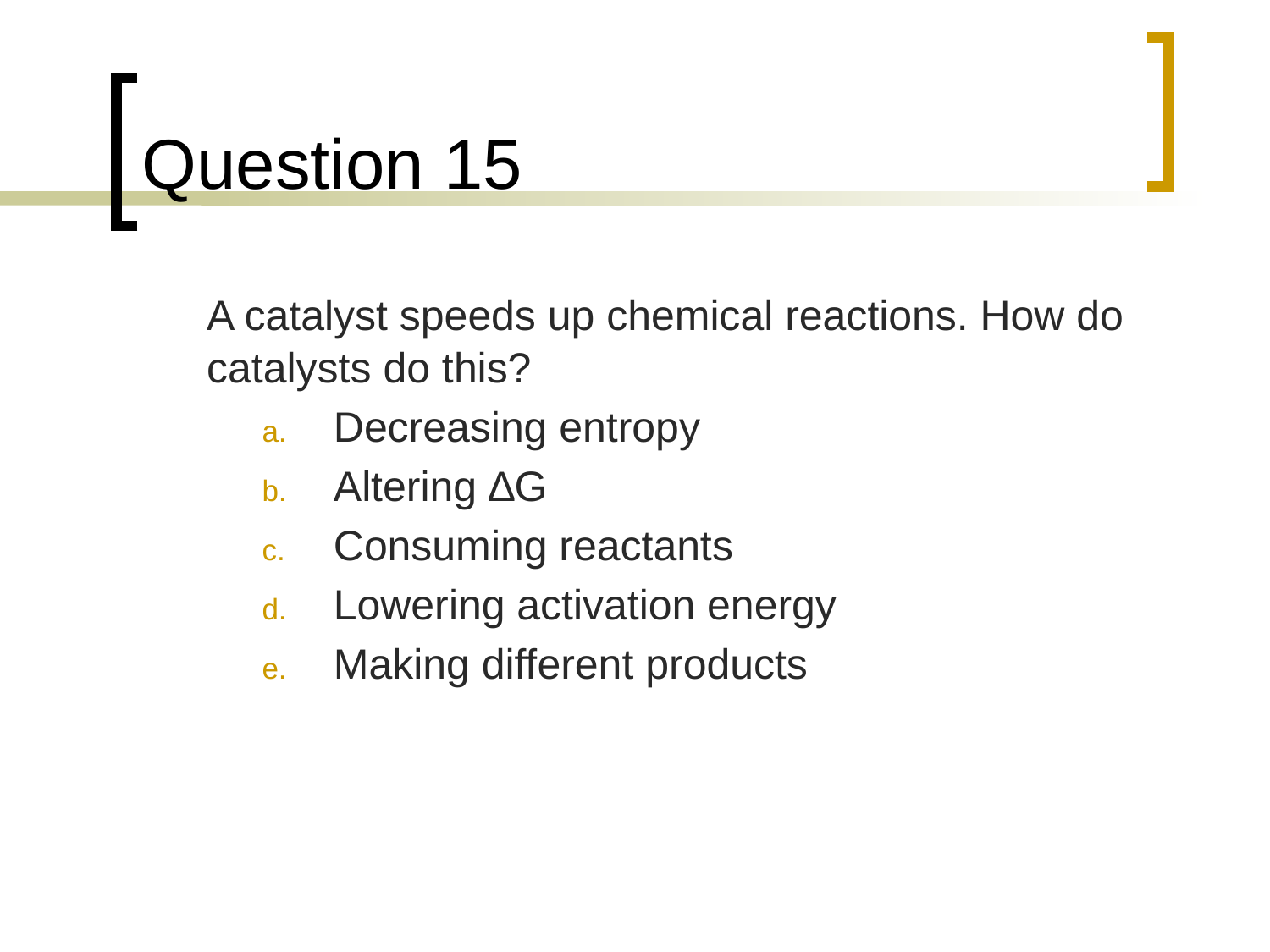

# Question 15
	A catalyst speeds up chemical reactions. How do catalysts do this?
Decreasing entropy
Altering ∆G
Consuming reactants
Lowering activation energy
Making different products